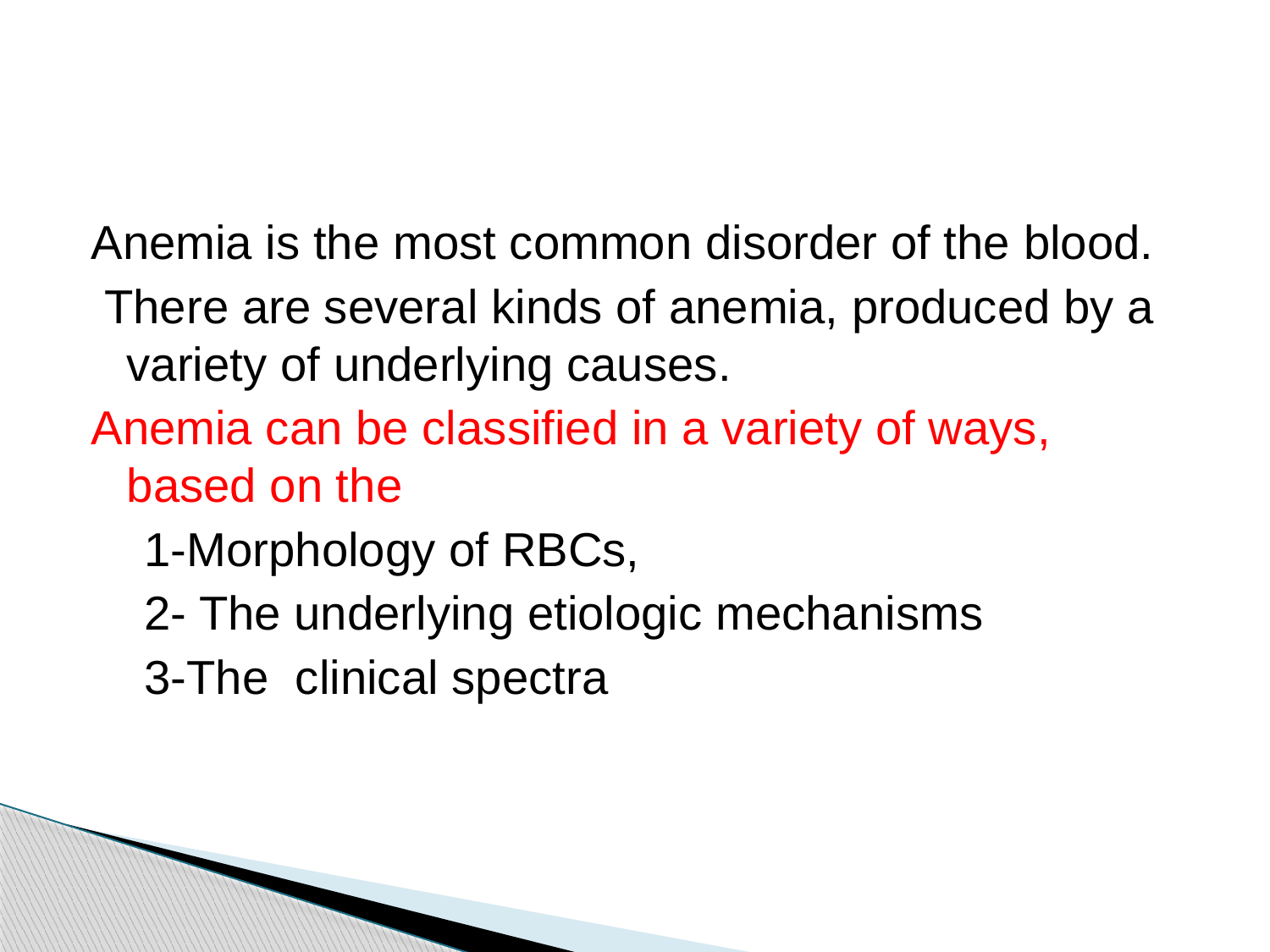

#
Anemia is the most common disorder of the blood.
 There are several kinds of anemia, produced by a variety of underlying causes.
Anemia can be classified in a variety of ways, based on the
    1-Morphology of RBCs,
    2- The underlying etiologic mechanisms
    3-The  clinical spectra